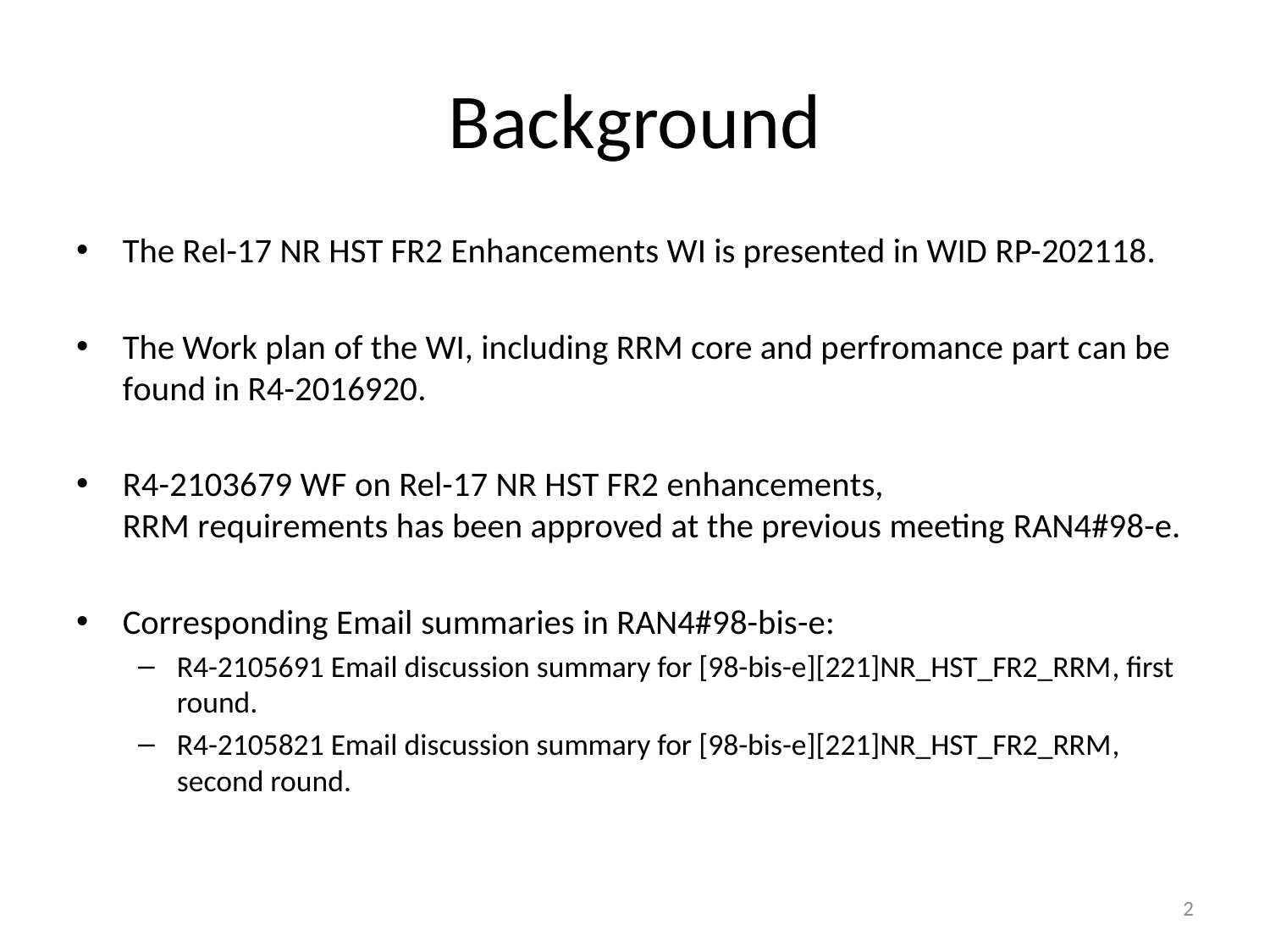

# Background
The Rel-17 NR HST FR2 Enhancements WI is presented in WID RP-202118.

The Work plan of the WI, including RRM core and perfromance part can be found in R4-2016920.

R4-2103679 WF on Rel-17 NR HST FR2 enhancements,
RRM requirements has been approved at the previous meeting RAN4#98-e.

Corresponding Email summaries in RAN4#98-bis-e:
R4-2105691 Email discussion summary for [98-bis-e][221]NR_HST_FR2_RRM, first round.
R4-2105821 Email discussion summary for [98-bis-e][221]NR_HST_FR2_RRM, second round.
2